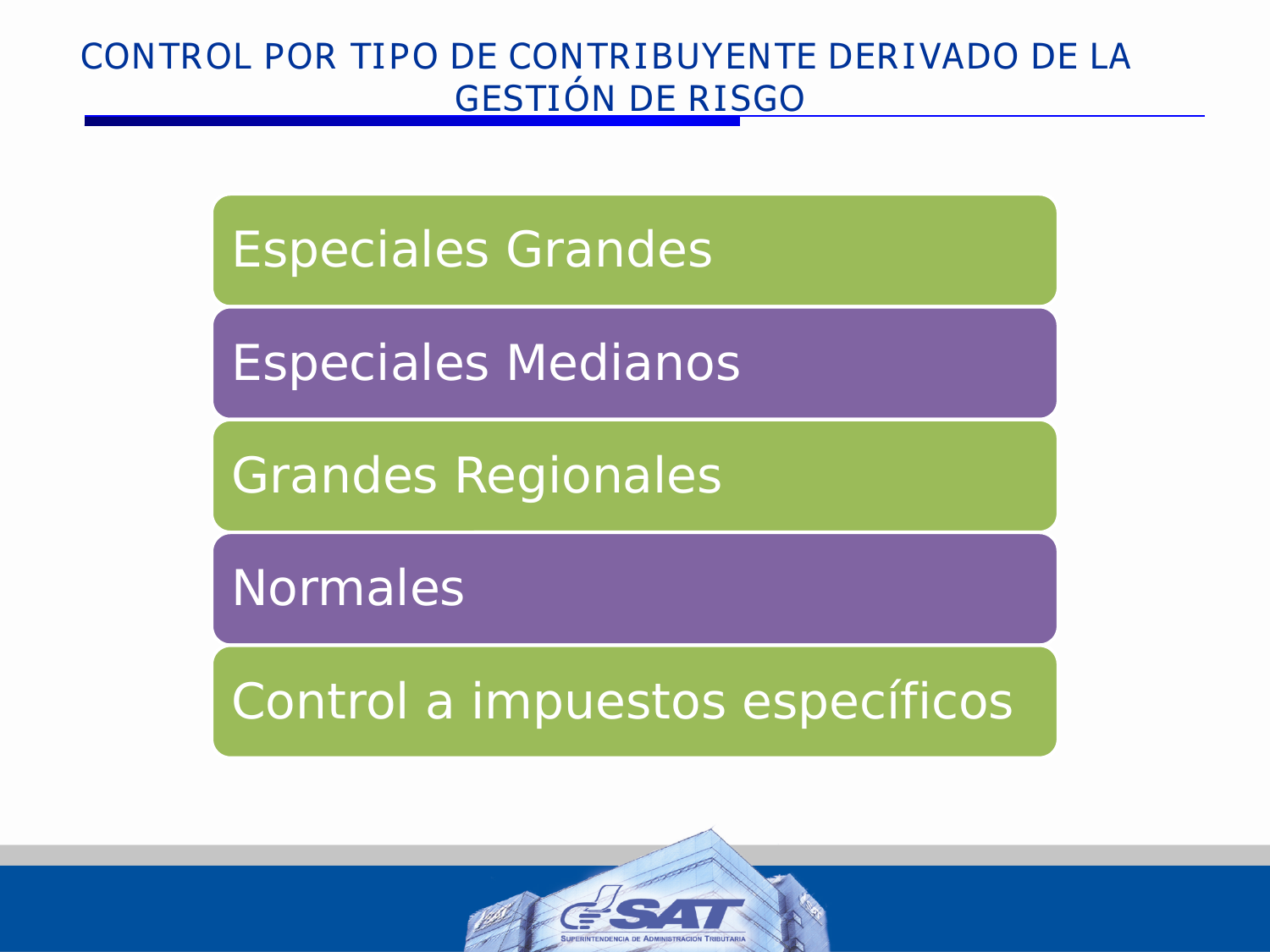

# CONTROL POR TIPO DE CONTRIBUYENTE DERIVADO DE LA GESTIÓN DE RISGO
Especiales Grandes
Especiales Medianos
Normales
Grandes Regionales
Control a impuestos específicos